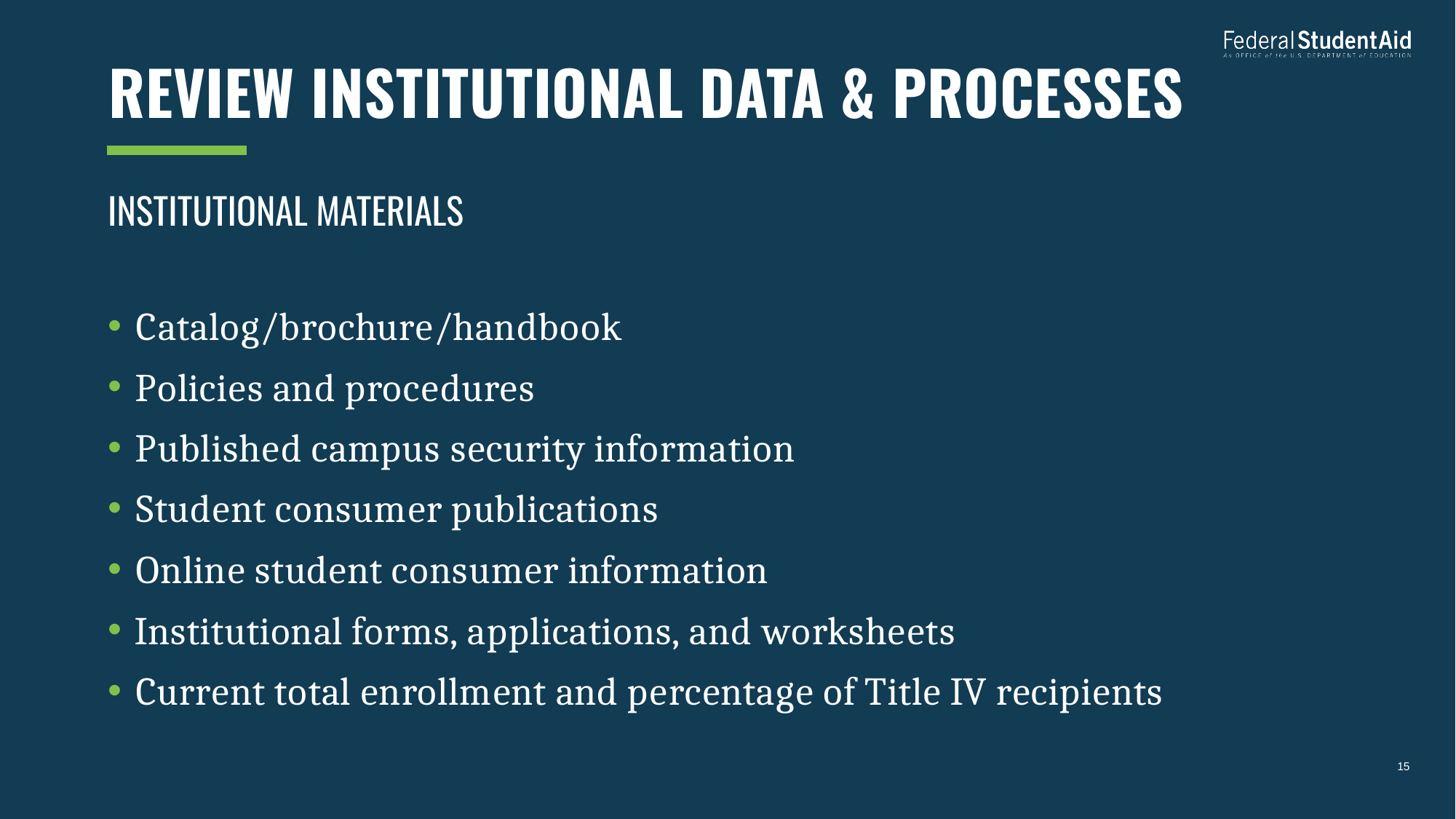

# Review Institutional data & Processes
INSTITUTIONAL MATERIALS

Catalog/brochure/handbook
Policies and procedures
Published campus security information
Student consumer publications
Online student consumer information
Institutional forms, applications, and worksheets
Current total enrollment and percentage of Title IV recipients

15